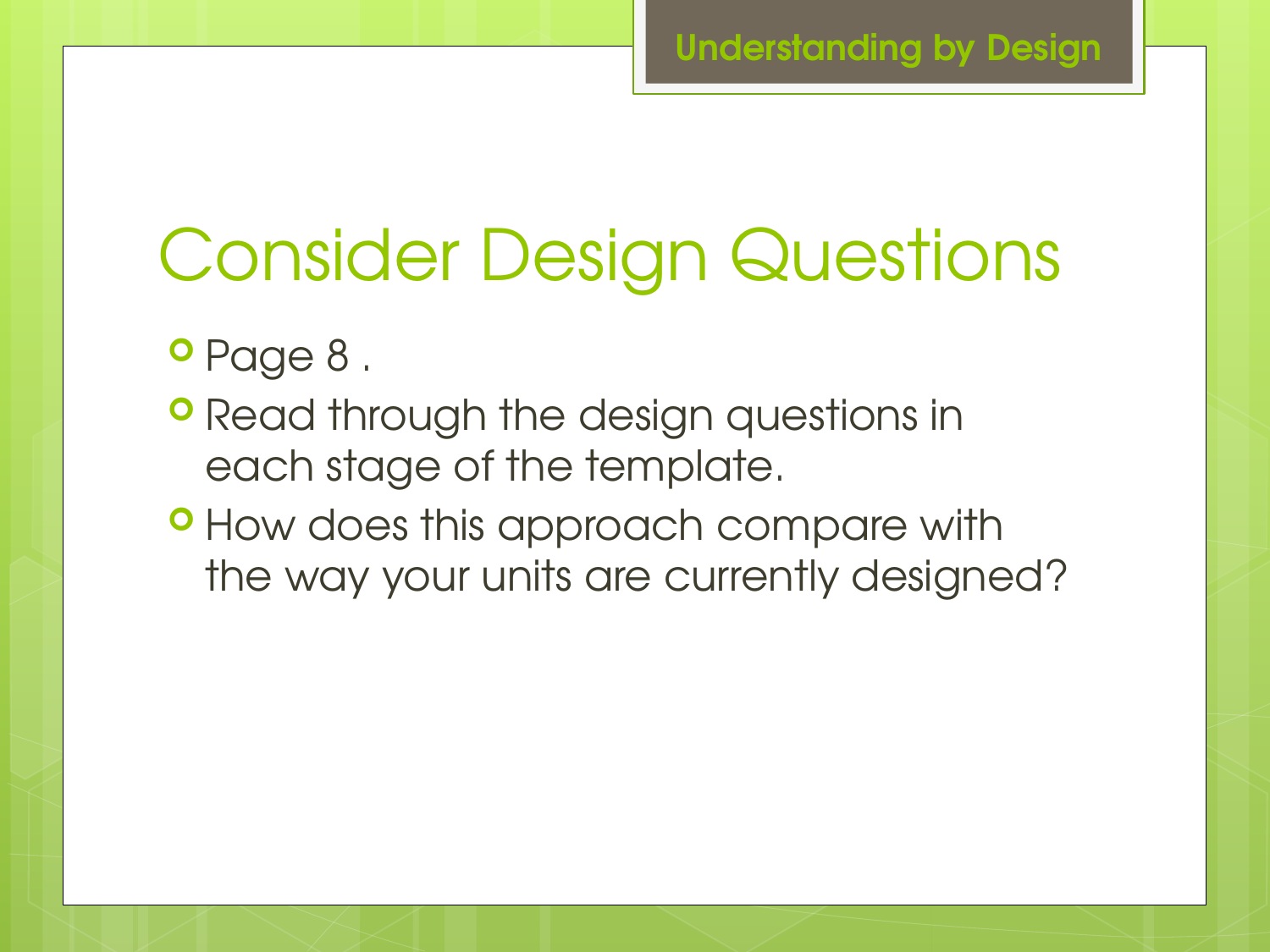

# Consider Design Questions
Page 8 .
Read through the design questions in each stage of the template.
How does this approach compare with the way your units are currently designed?